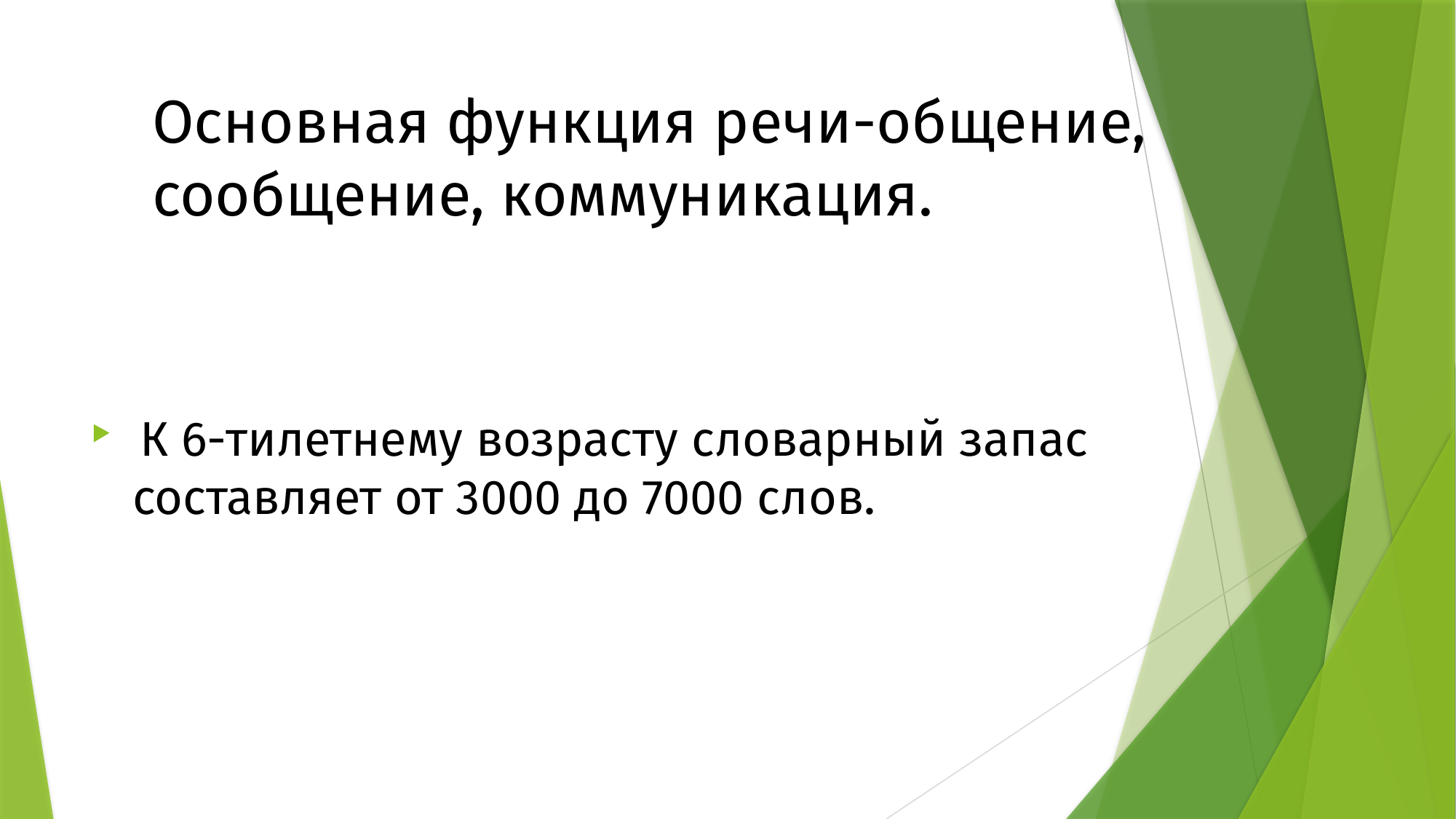

# Основная функция речи-общение, сообщение, коммуникация.

 К 6-тилетнему возрасту словарный запас составляет от 3000 до 7000 слов.